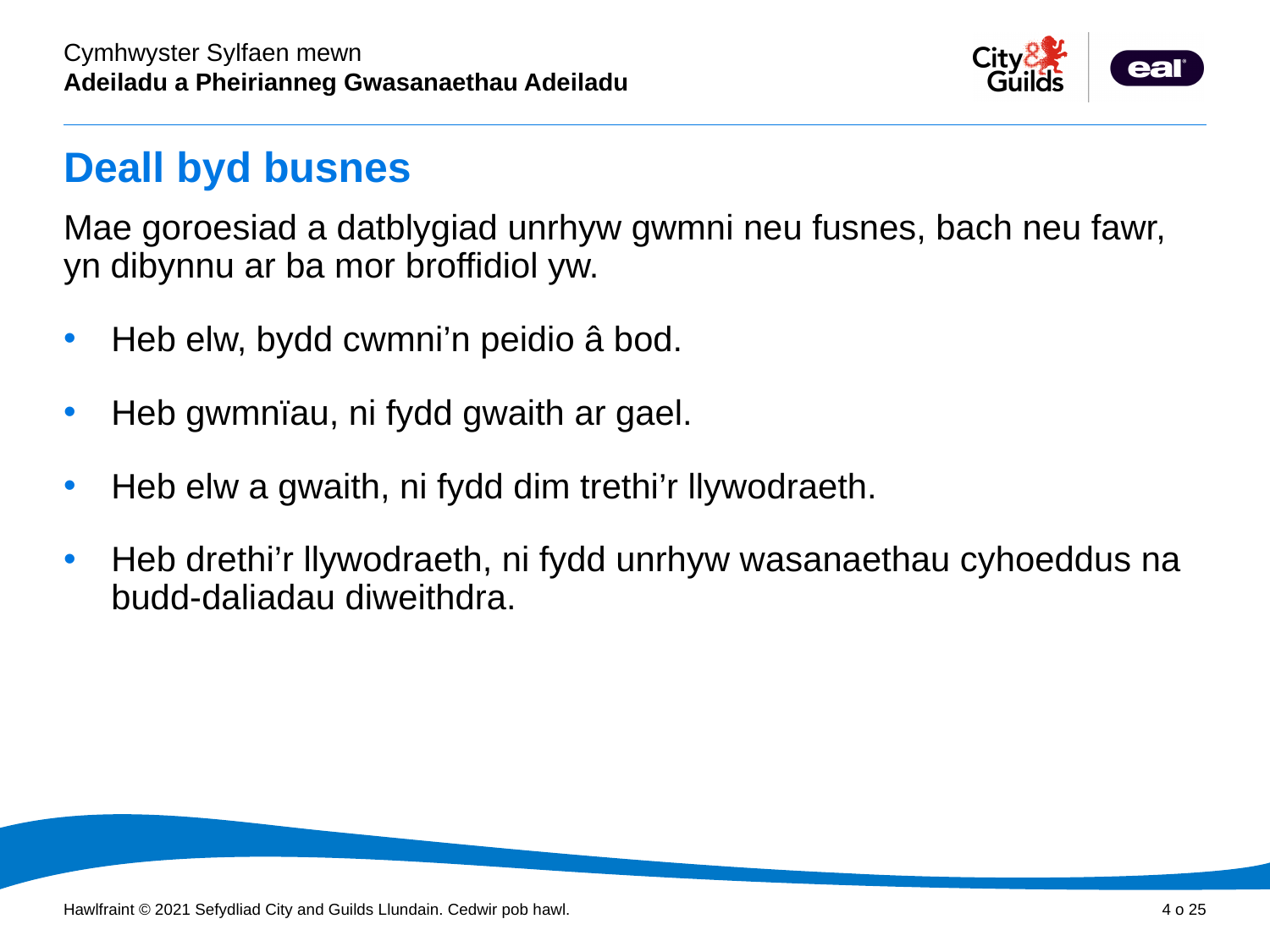

# Deall byd busnes
Mae goroesiad a datblygiad unrhyw gwmni neu fusnes, bach neu fawr, yn dibynnu ar ba mor broffidiol yw.
Heb elw, bydd cwmni’n peidio â bod.
Heb gwmnïau, ni fydd gwaith ar gael.
Heb elw a gwaith, ni fydd dim trethi’r llywodraeth.
Heb drethi’r llywodraeth, ni fydd unrhyw wasanaethau cyhoeddus na budd-daliadau diweithdra.